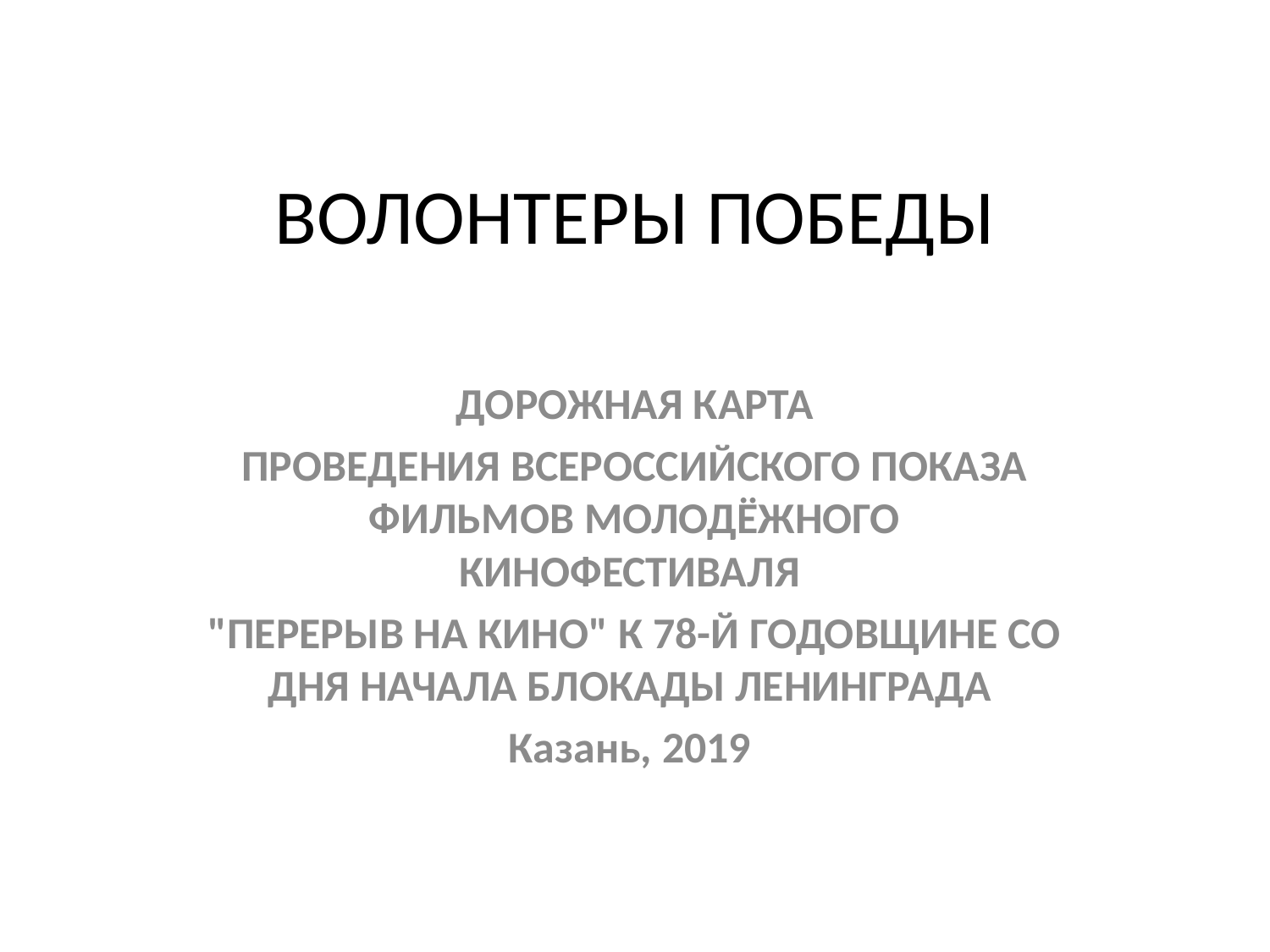

# ВОЛОНТЕРЫ ПОБЕДЫ

 ДОРОЖНАЯ КАРТА
ПРОВЕДЕНИЯ ВСЕРОССИЙСКОГО ПОКАЗА ФИЛЬМОВ МОЛОДЁЖНОГО КИНОФЕСТИВАЛЯ
"ПЕРЕРЫВ НА КИНО" К 78-Й ГОДОВЩИНЕ СО ДНЯ НАЧАЛА БЛОКАДЫ ЛЕНИНГРАДА
Казань, 2019